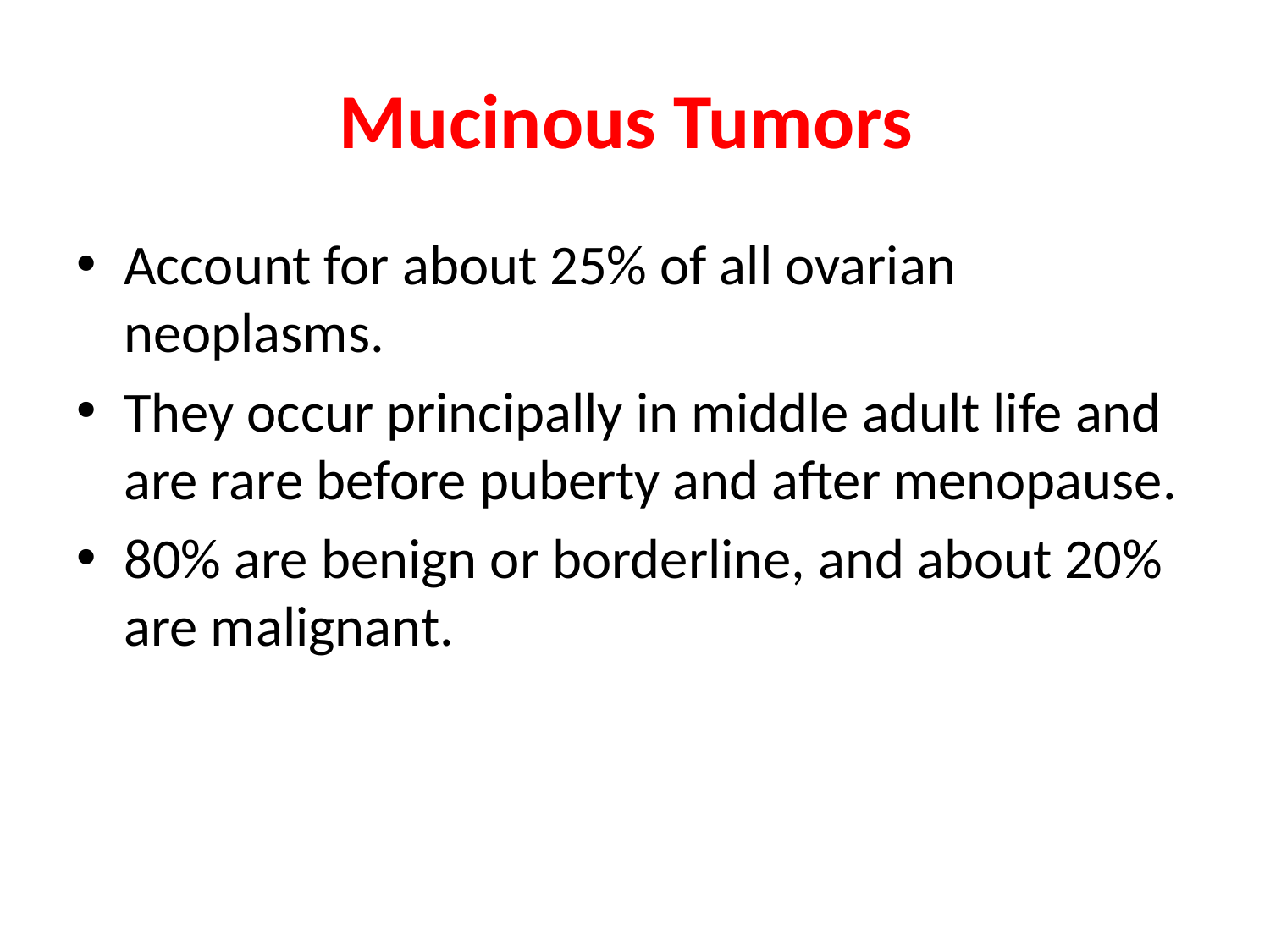

# Mucinous Tumors
Account for about 25% of all ovarian neoplasms.
They occur principally in middle adult life and are rare before puberty and after menopause.
80% are benign or borderline, and about 20% are malignant.